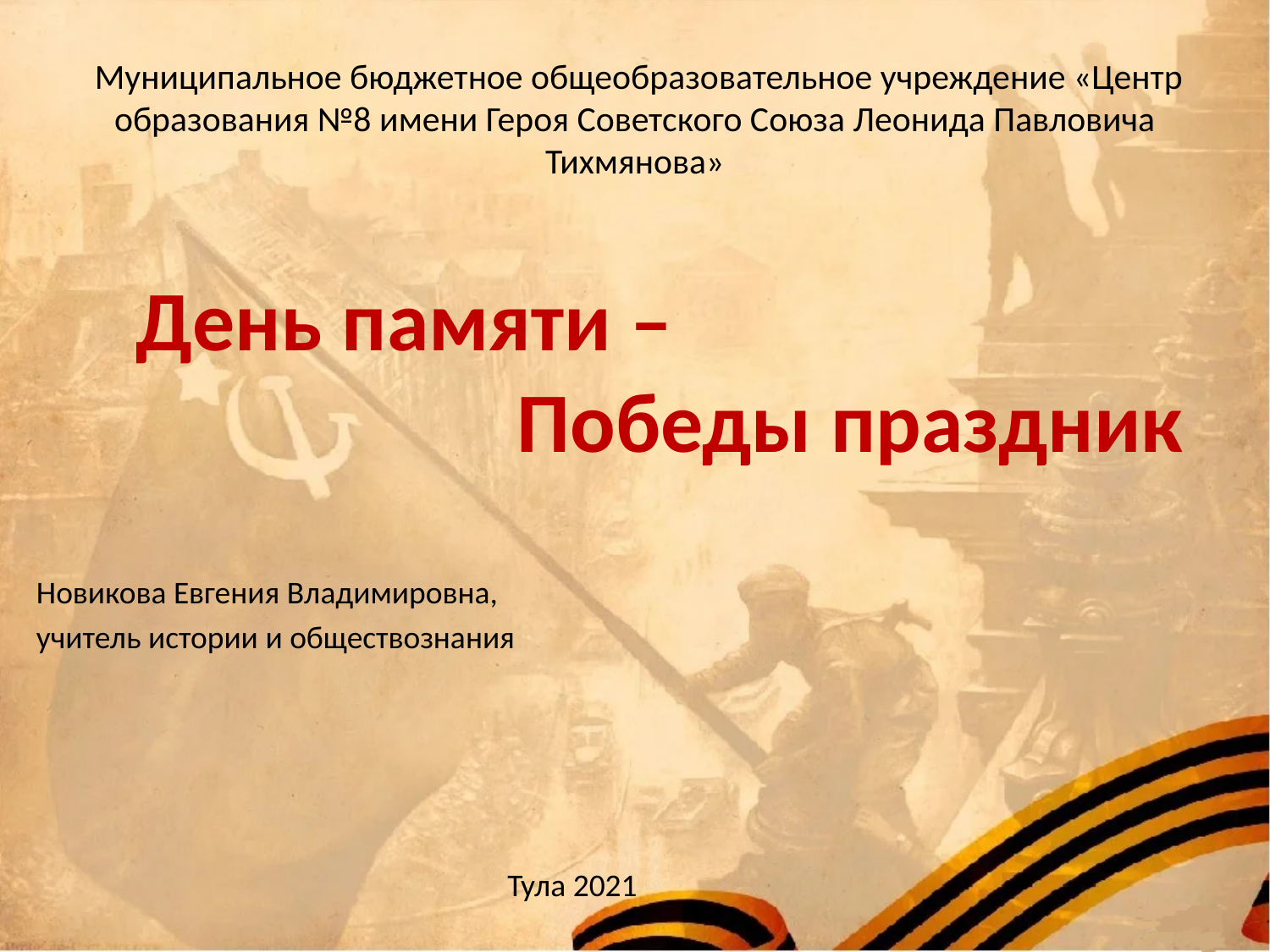

Муниципальное бюджетное общеобразовательное учреждение «Центр образования №8 имени Героя Советского Союза Леонида Павловича Тихмянова»
# День памяти – Победы праздник
Новикова Евгения Владимировна,
учитель истории и обществознания
Тула 2021